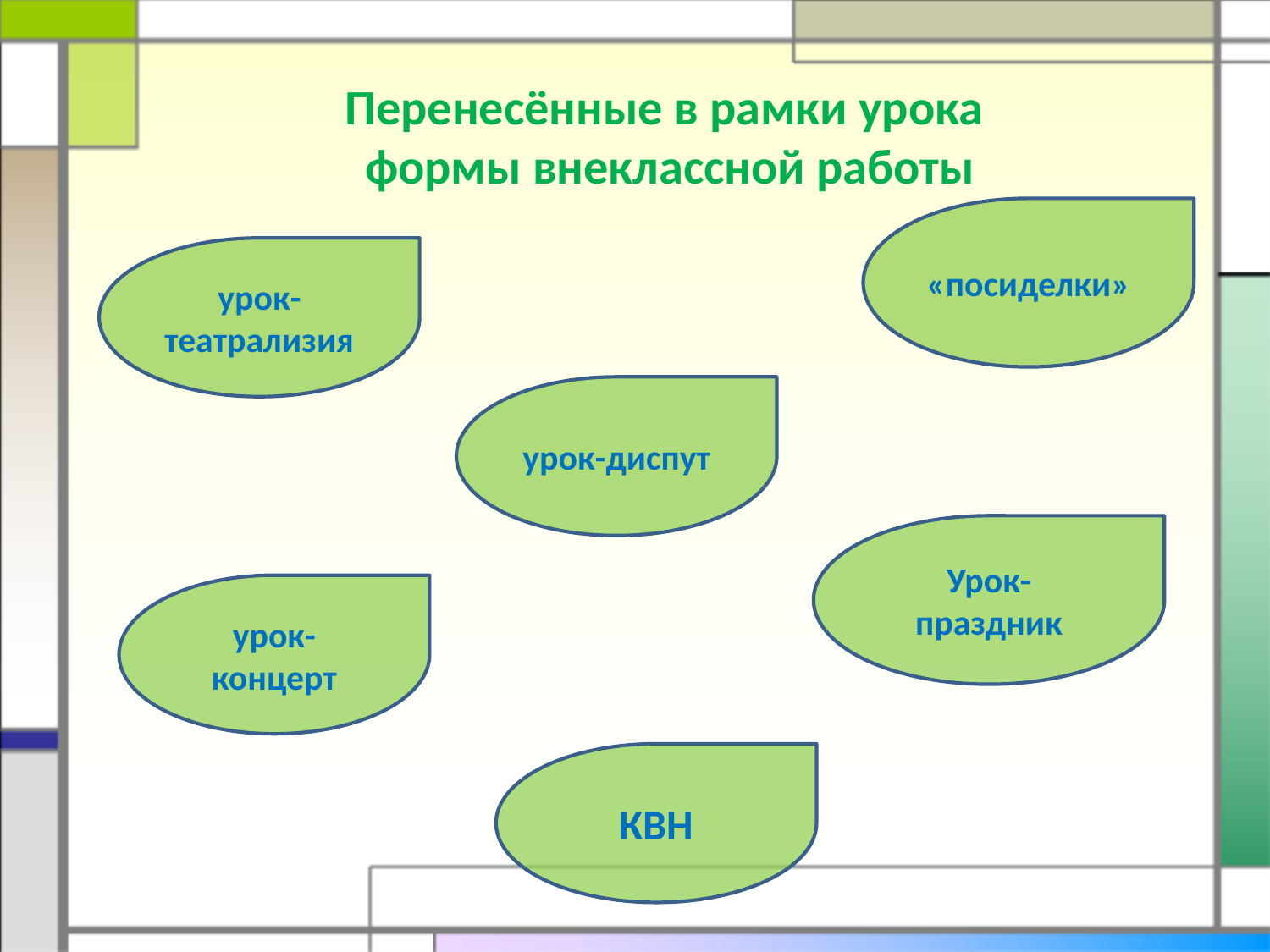

Перенесённые в рамки урока
формы внеклассной работы
«посиделки»
урок-театрализия
урок-диспут
Урок-праздник
урок-концерт
КВН